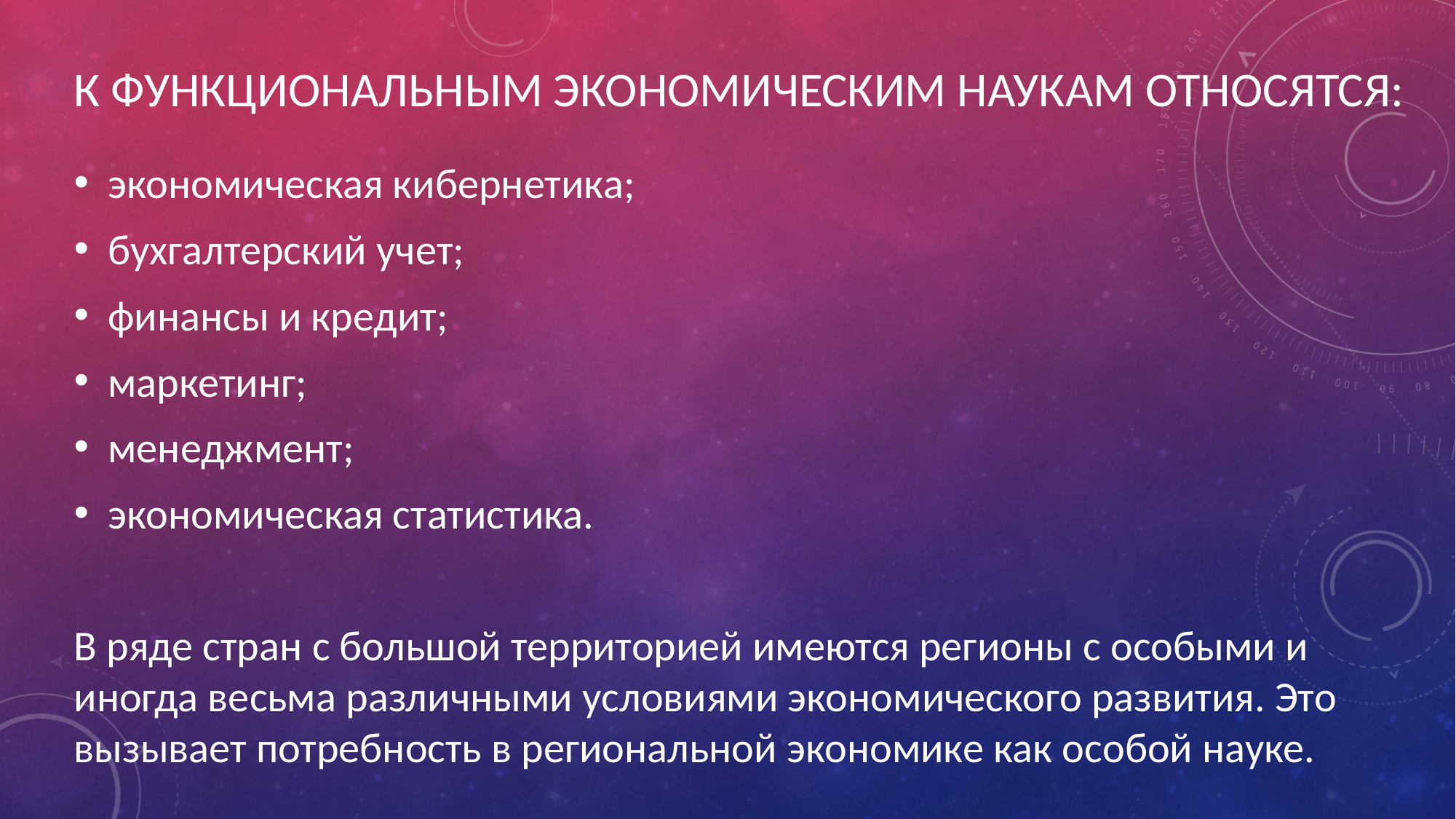

# К функциональным экономическим наукам относятся:
экономическая кибернетика;
бухгалтерский учет;
финансы и кредит;
маркетинг;
менеджмент;
экономическая статистика.

В ряде стран с большой территорией имеются регионы с особыми и иногда весьма различными условиями экономического развития. Это вызывает потребность в региональной экономике как особой науке.